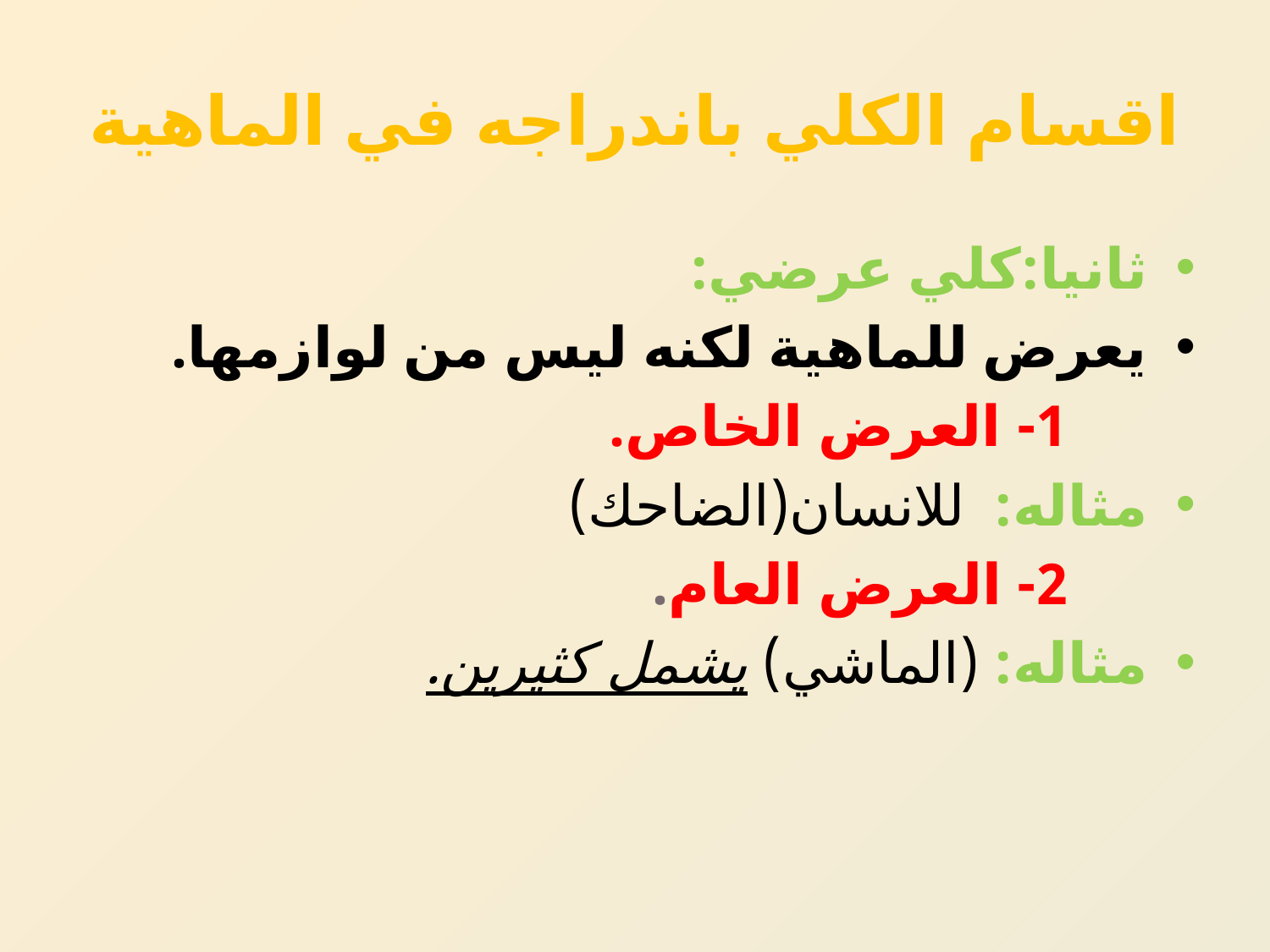

# اقسام الكلي باندراجه في الماهية
ثانيا:كلي عرضي:
يعرض للماهية لكنه ليس من لوازمها.
		1- العرض الخاص.
مثاله:  للانسان(الضاحك)
		2- العرض العام.
مثاله: (الماشي) يشمل كثيرين.